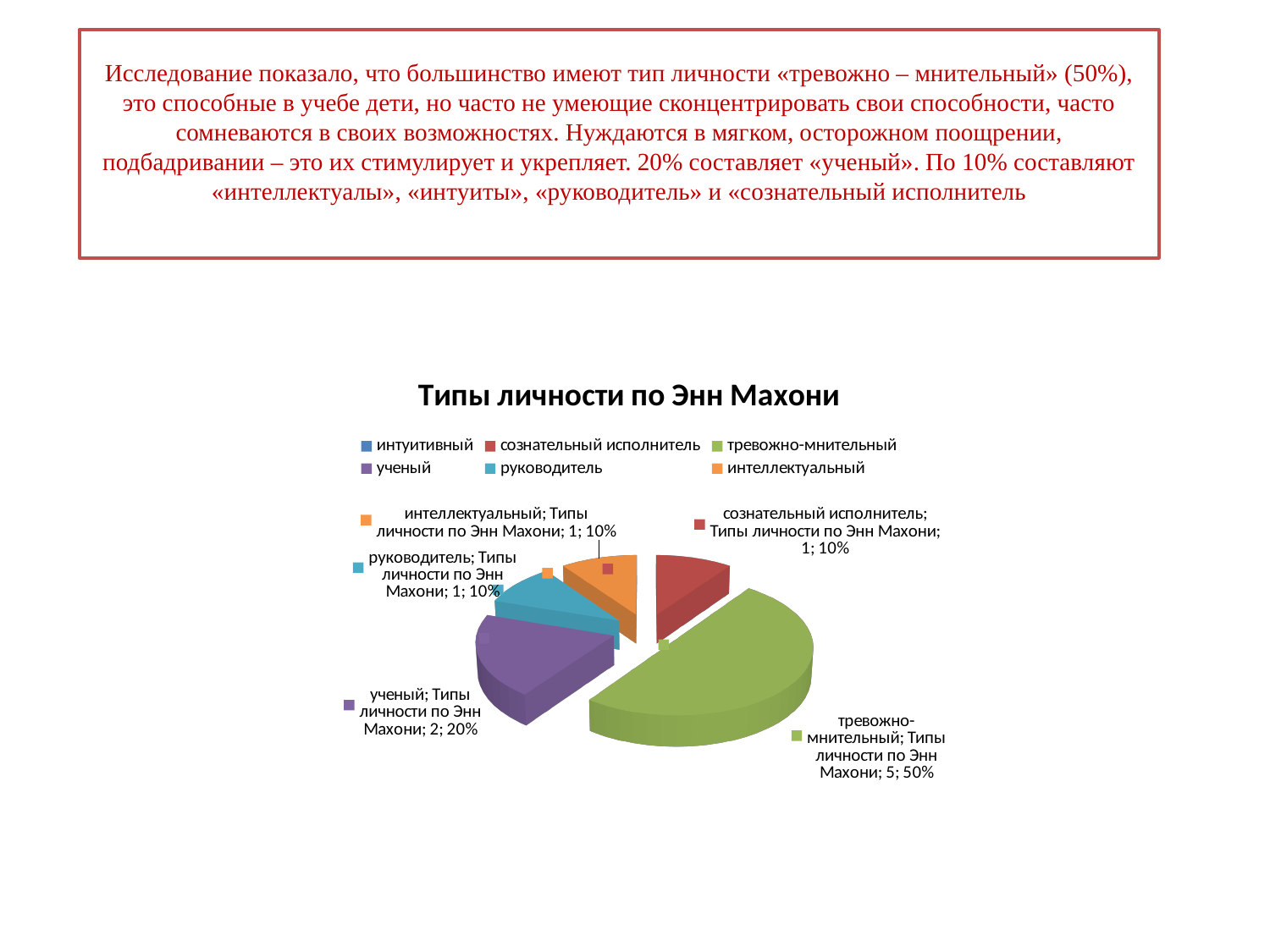

# Исследование показало, что большинство имеют тип личности «тревожно – мнительный» (50%), это способные в учебе дети, но часто не умеющие сконцентрировать свои способности, часто сомневаются в своих возможностях. Нуждаются в мягком, осторожном поощрении, подбадривании – это их стимулирует и укрепляет. 20% составляет «ученый». По 10% составляют «интеллектуалы», «интуиты», «руководитель» и «сознательный исполнитель

[unsupported chart]